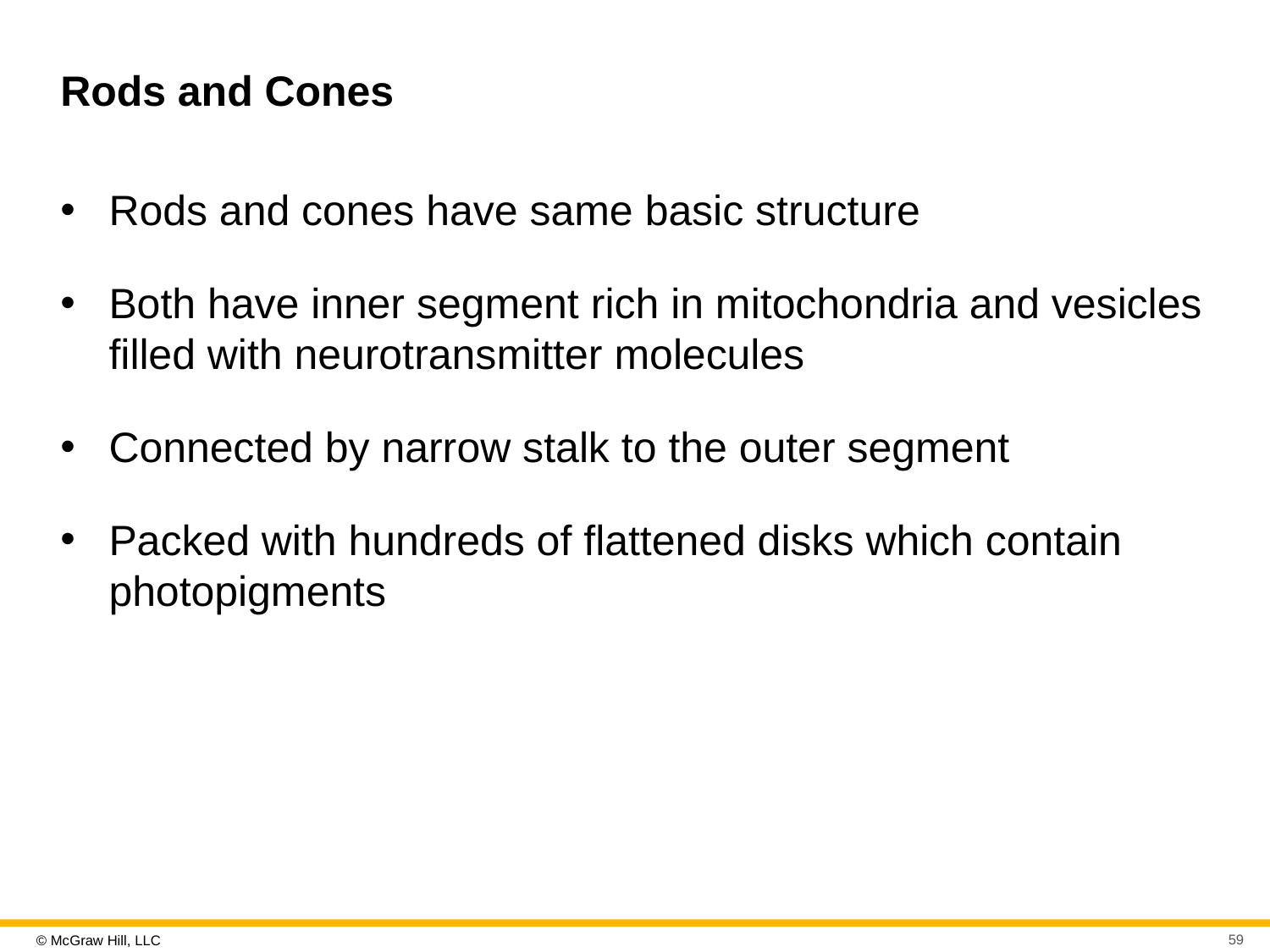

# Rods and Cones
Rods and cones have same basic structure
Both have inner segment rich in mitochondria and vesicles filled with neurotransmitter molecules
Connected by narrow stalk to the outer segment
Packed with hundreds of flattened disks which contain photopigments
59